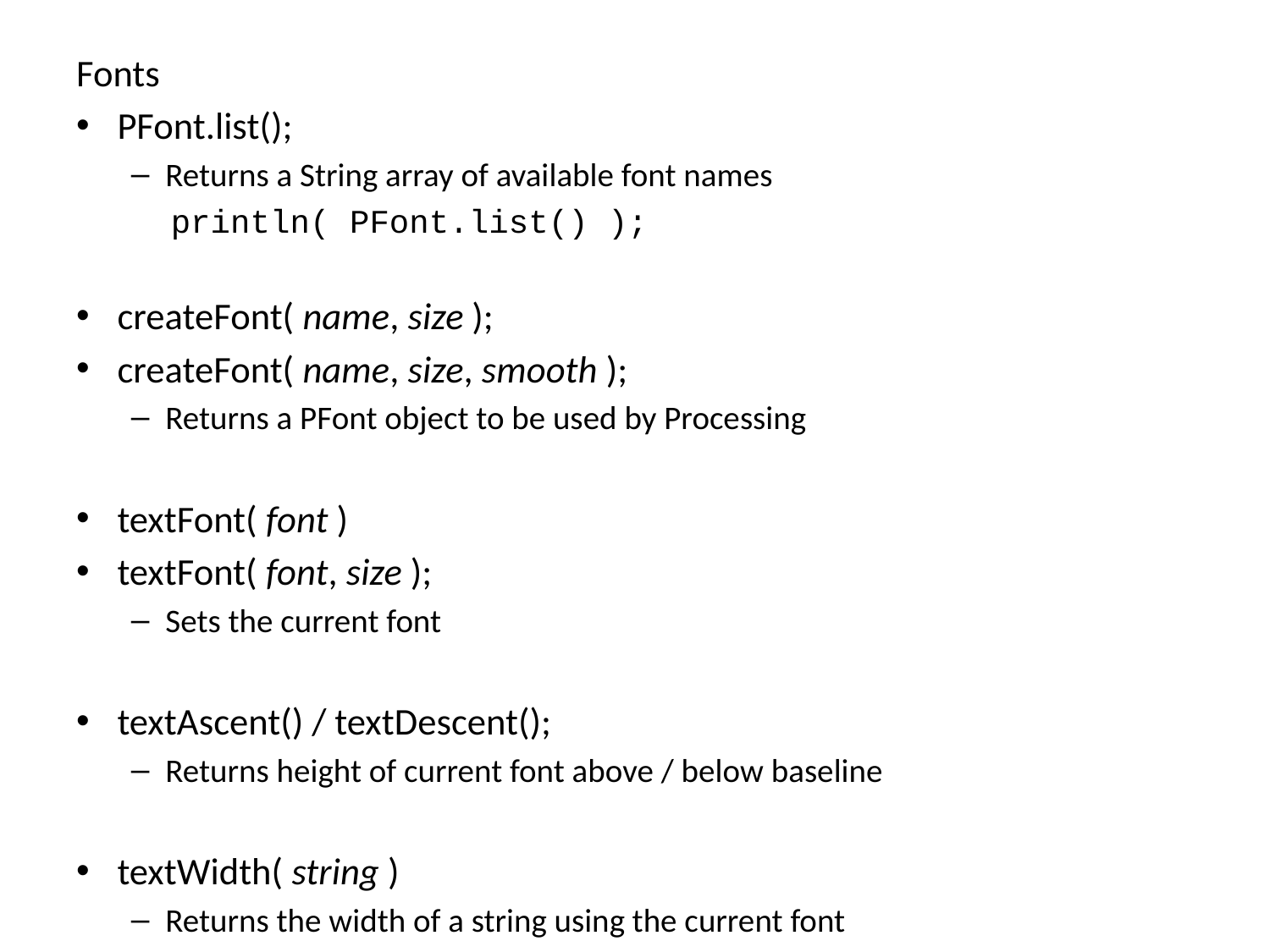

Fonts
PFont.list();
Returns a String array of available font names
  println( PFont.list() );

createFont( name, size );
createFont( name, size, smooth );
Returns a PFont object to be used by Processing

textFont( font )
textFont( font, size );
Sets the current font

textAscent() / textDescent();
Returns height of current font above / below baseline

textWidth( string )
Returns the width of a string using the current font